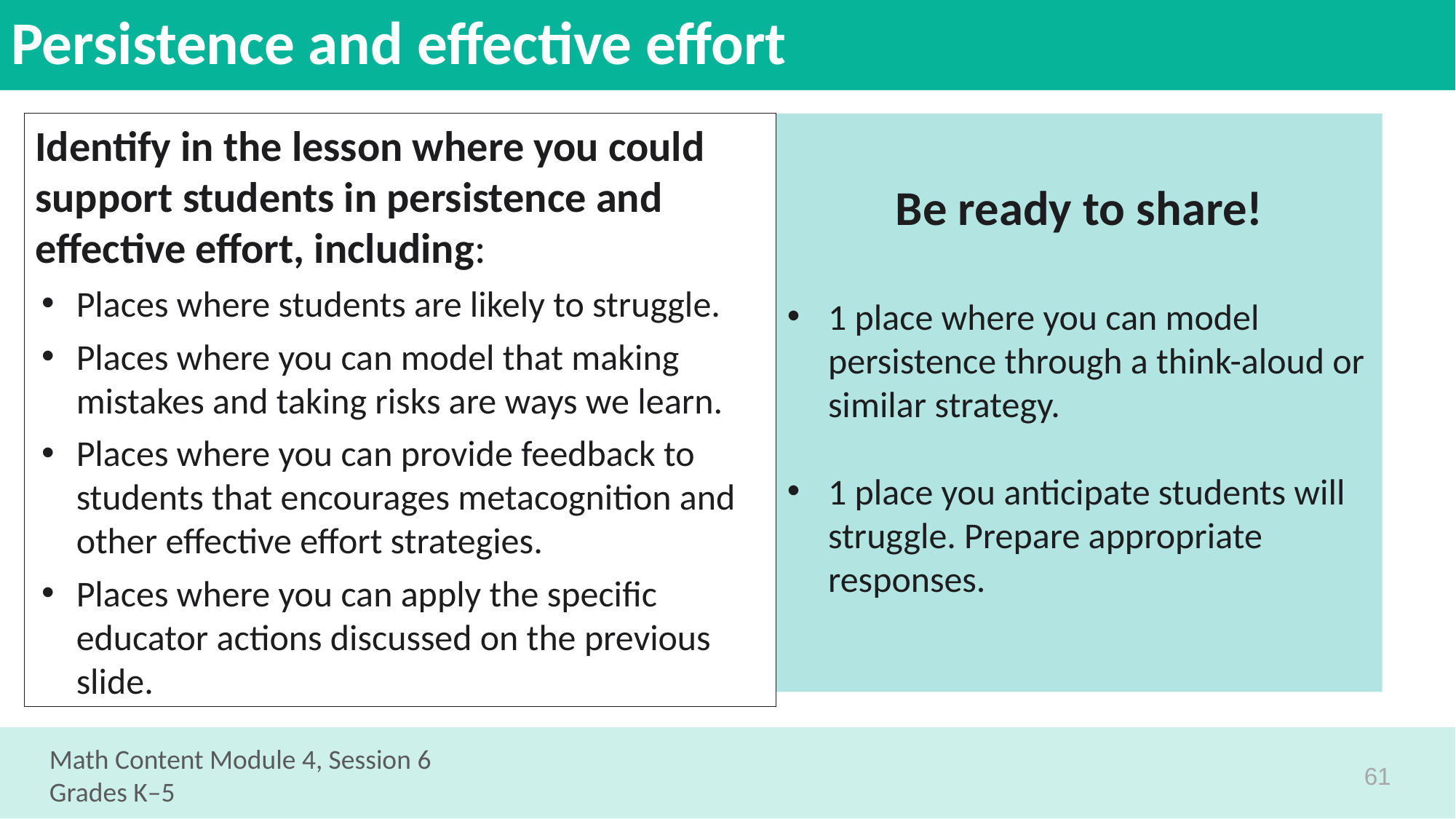

# Persistence and effective effort
Locate the lesson that you planned in the last session.

Identify in the lesson where you could support students in persistence and effective effort, including:
Places where students are likely to struggle.
Places where you can model that making mistakes and taking risks are ways we learn.
Places where you can provide feedback to students that encourages metacognition and other effective effort strategies.
Places where you can apply the specific educator actions discussed on the previous slide.

Be ready to share!

1 place where you can model persistence through a think-aloud or similar strategy.

1 place you anticipate students will struggle. Prepare appropriate responses.

Math Content Module 4, Session 6
Grades K–5
61